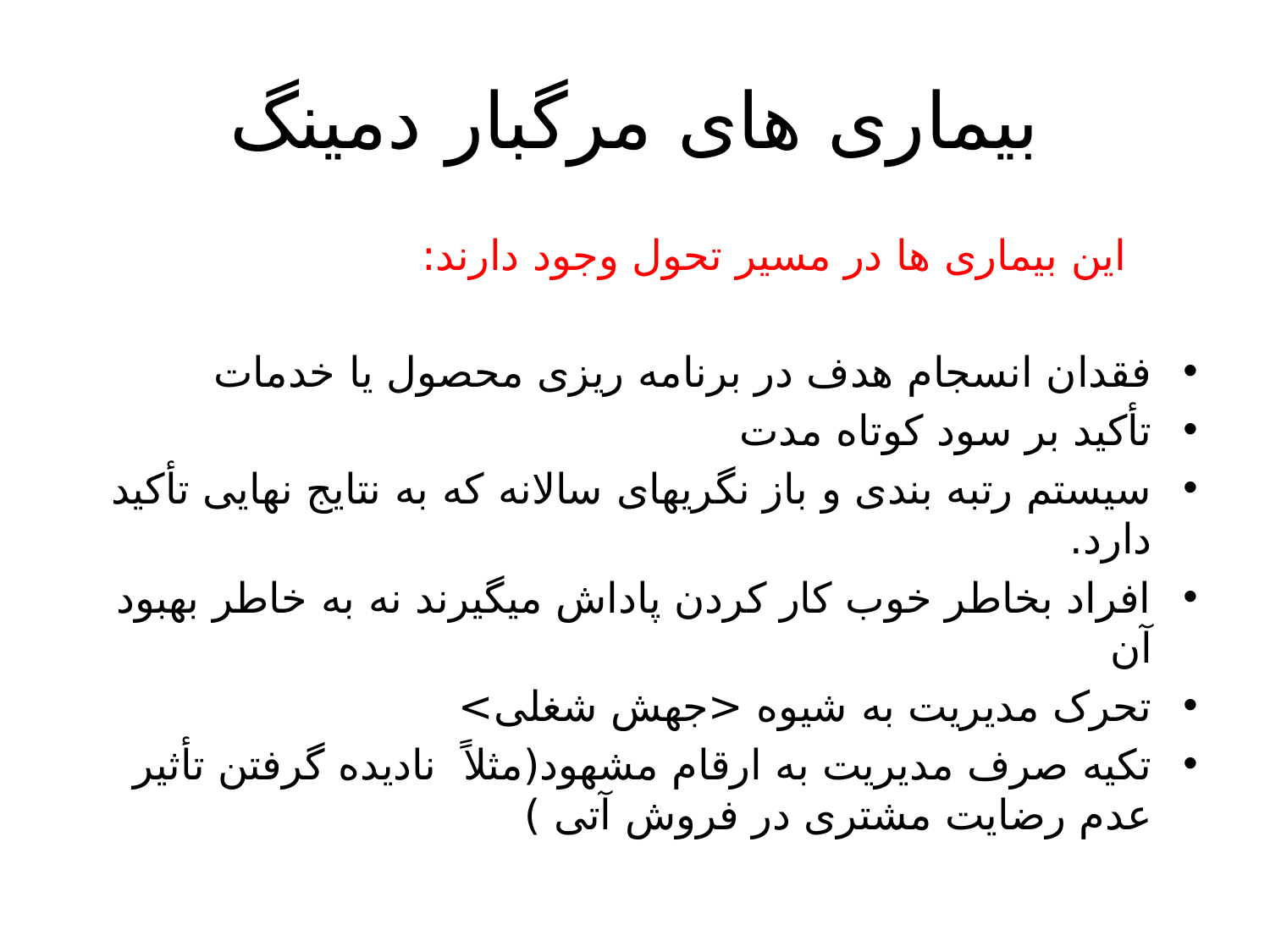

# بیماری های مرگبار دمینگ
     این بیماری ها در مسیر تحول وجود دارند:

فقدان انسجام هدف در برنامه ریزی محصول یا خدمات
تأکید بر سود کوتاه مدت
سیستم رتبه بندی و باز نگریهای سالانه که به نتایج نهایی تأکید دارد.
افراد بخاطر خوب کار کردن پاداش میگیرند نه به خاطر بهبود آن
تحرک مدیریت به شیوه <جهش شغلی>
تکیه صرف مدیریت به ارقام مشهود(مثلاً  نادیده گرفتن تأثیر عدم رضایت مشتری در فروش آتی )